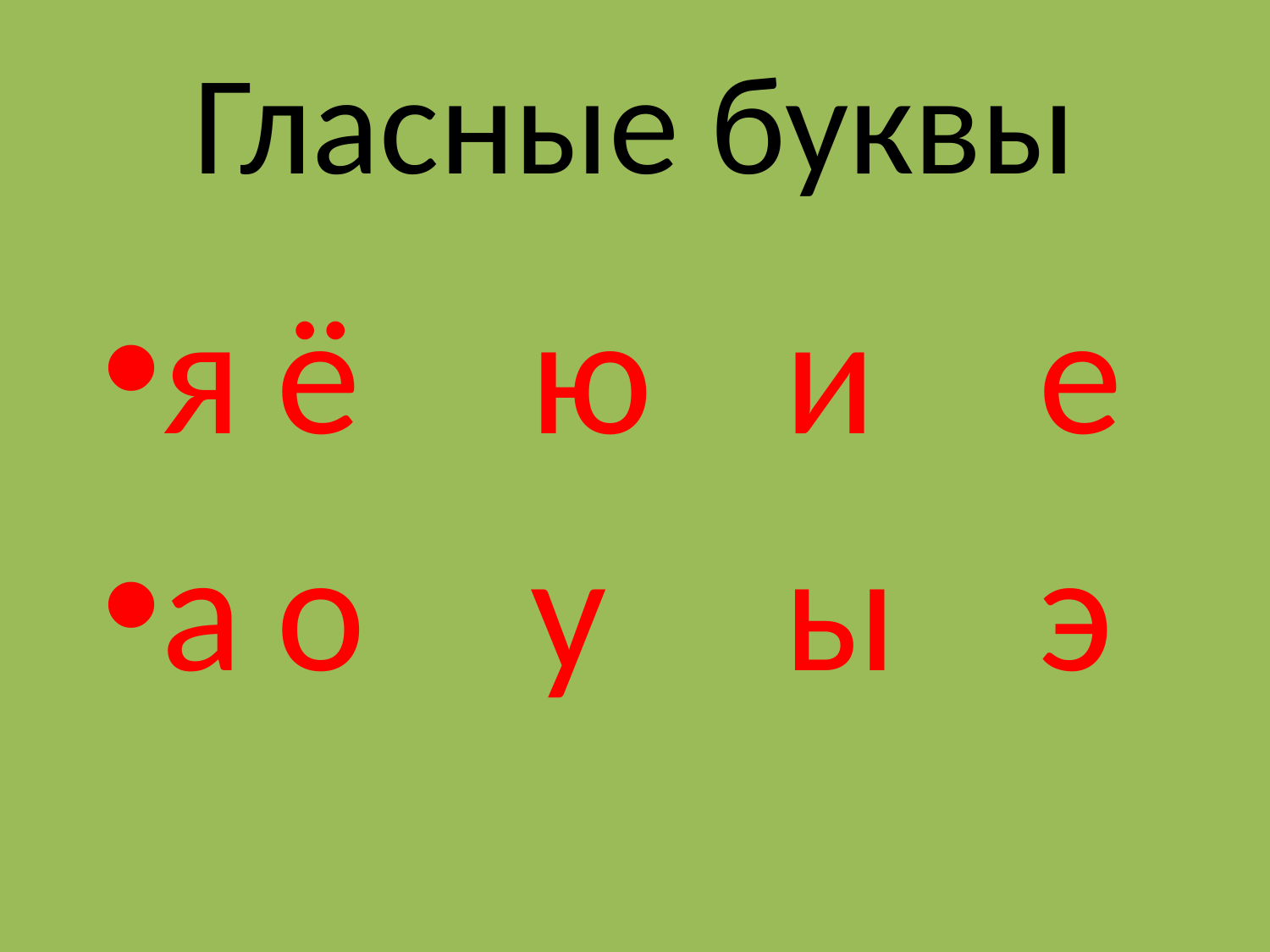

# Гласные буквы
я	ё		ю		и		е
а	о		у		ы		э